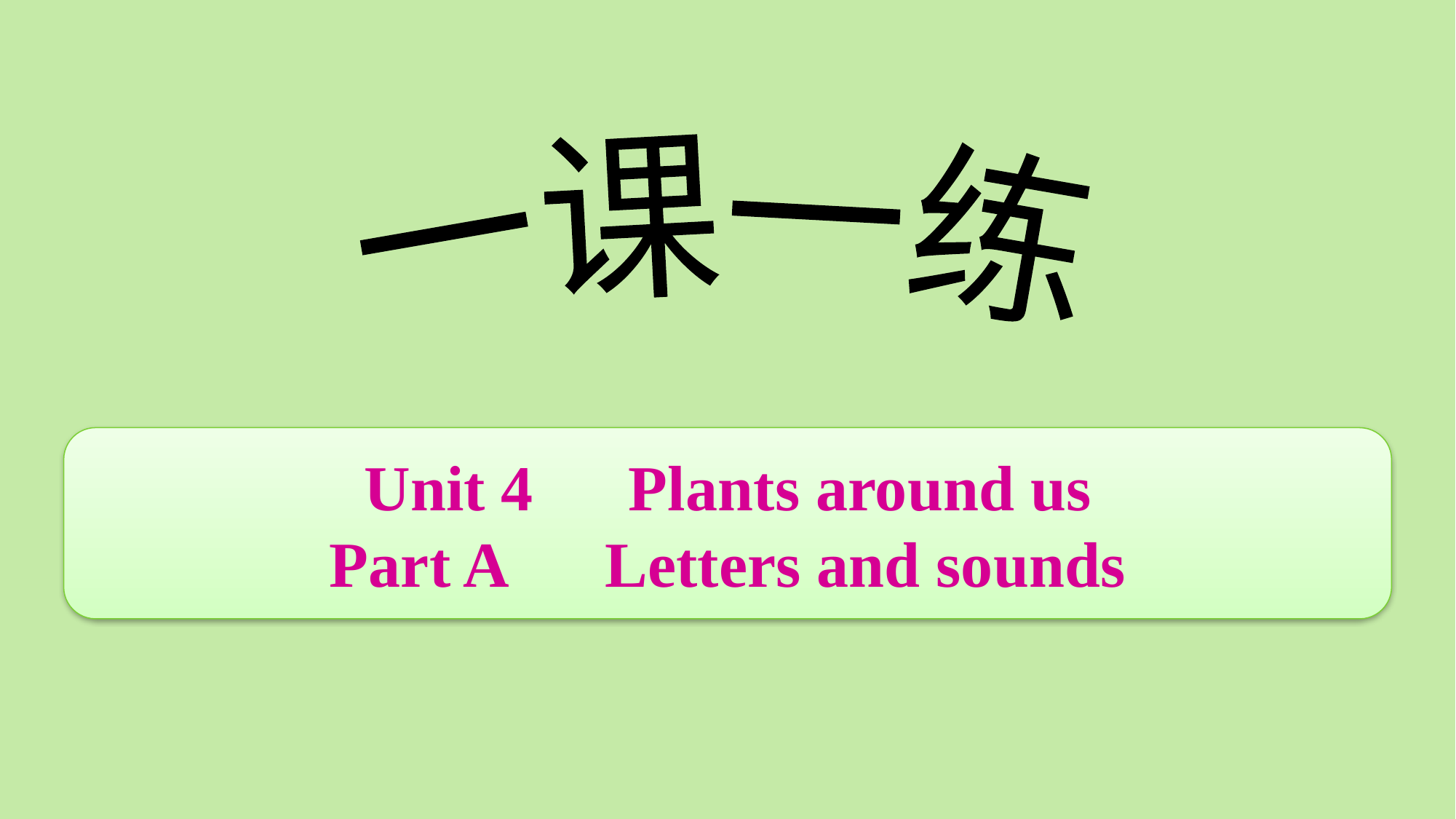

Unit 4　Plants around us
Part A　Letters and sounds